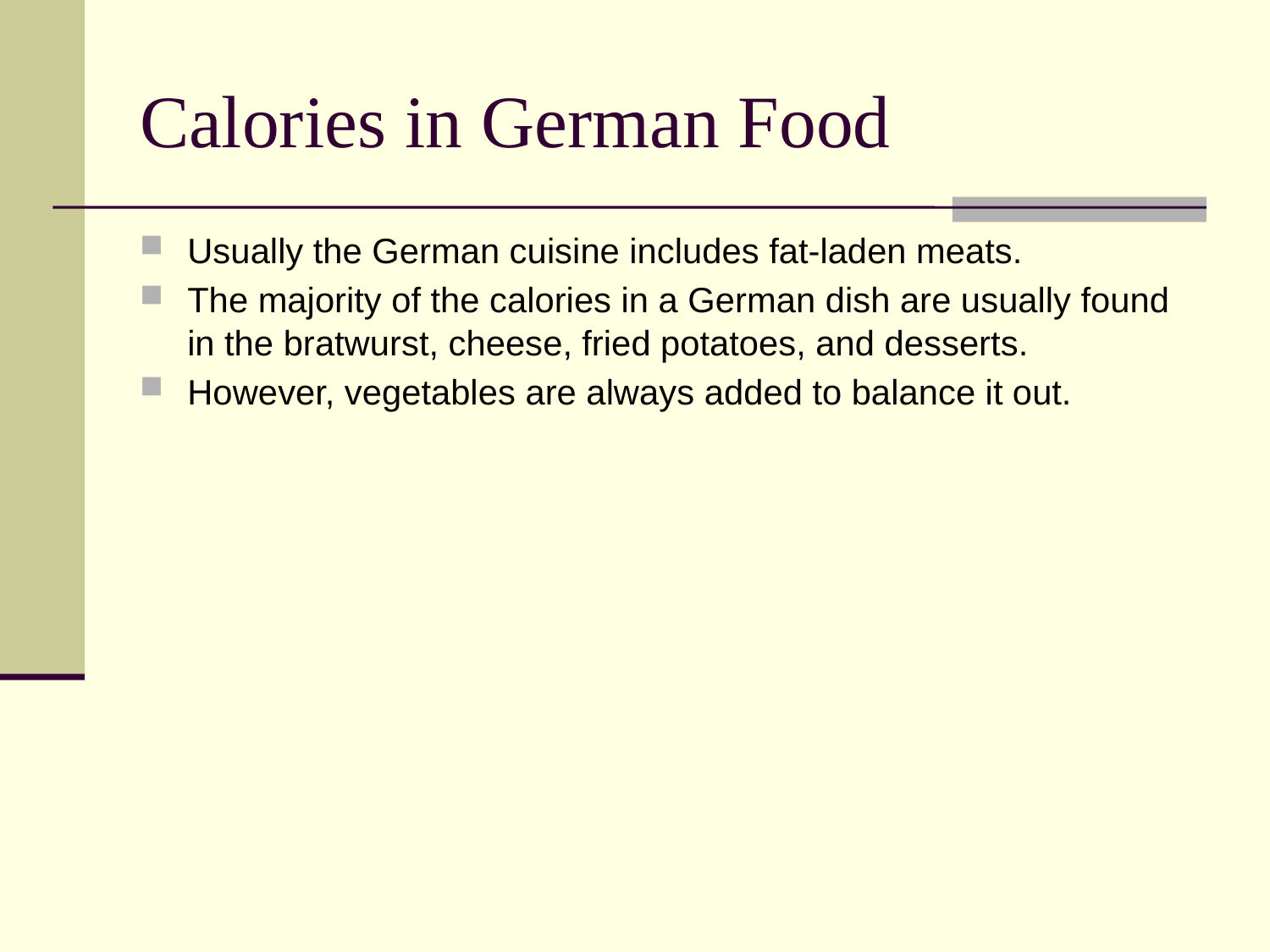

Calories in German Food
Usually the German cuisine includes fat-laden meats.
The majority of the calories in a German dish are usually found in the bratwurst, cheese, fried potatoes, and desserts.
However, vegetables are always added to balance it out.